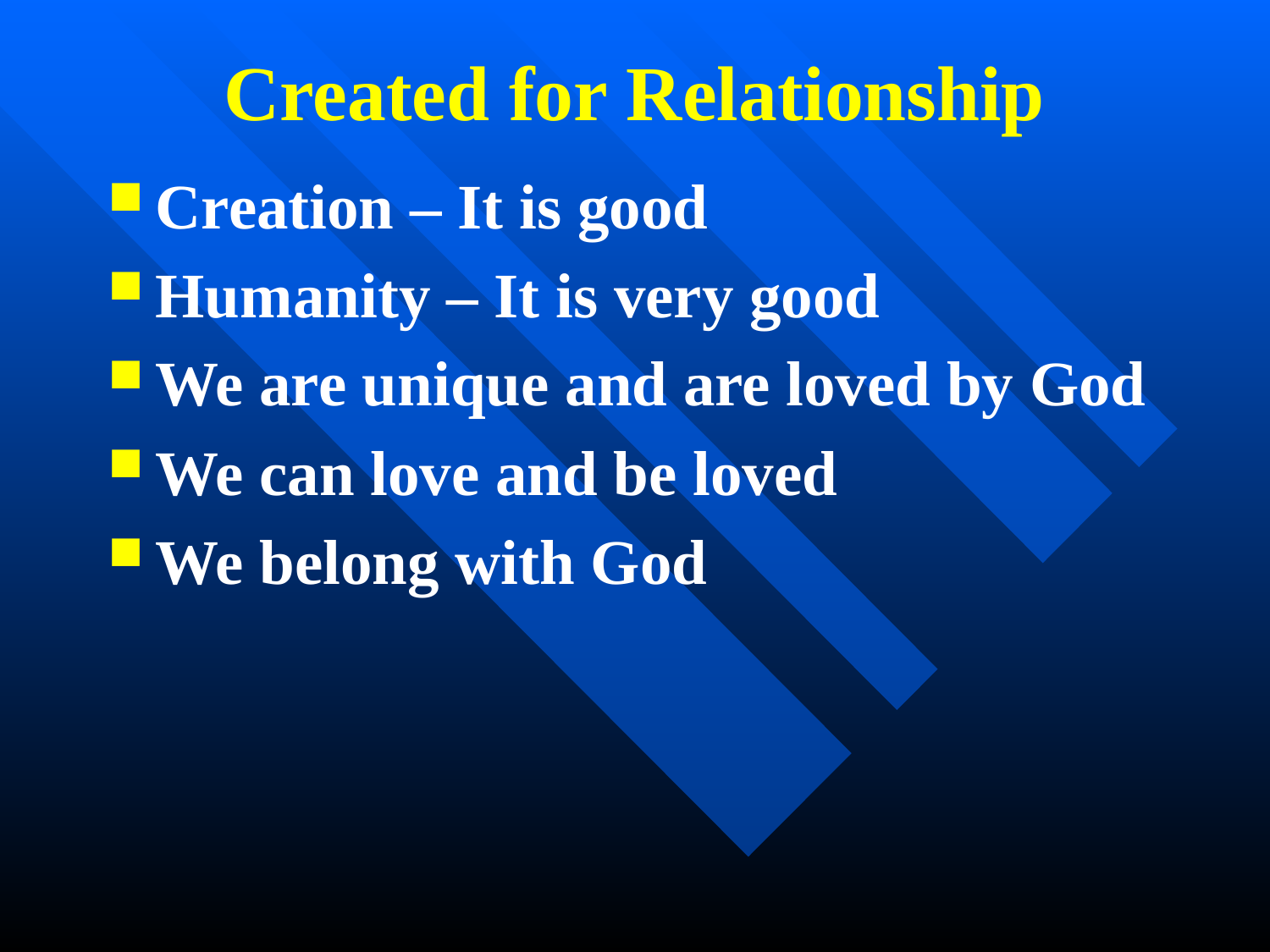

# Created for Relationship
Creation – It is good
Humanity – It is very good
We are unique and are loved by God
We can love and be loved
We belong with God